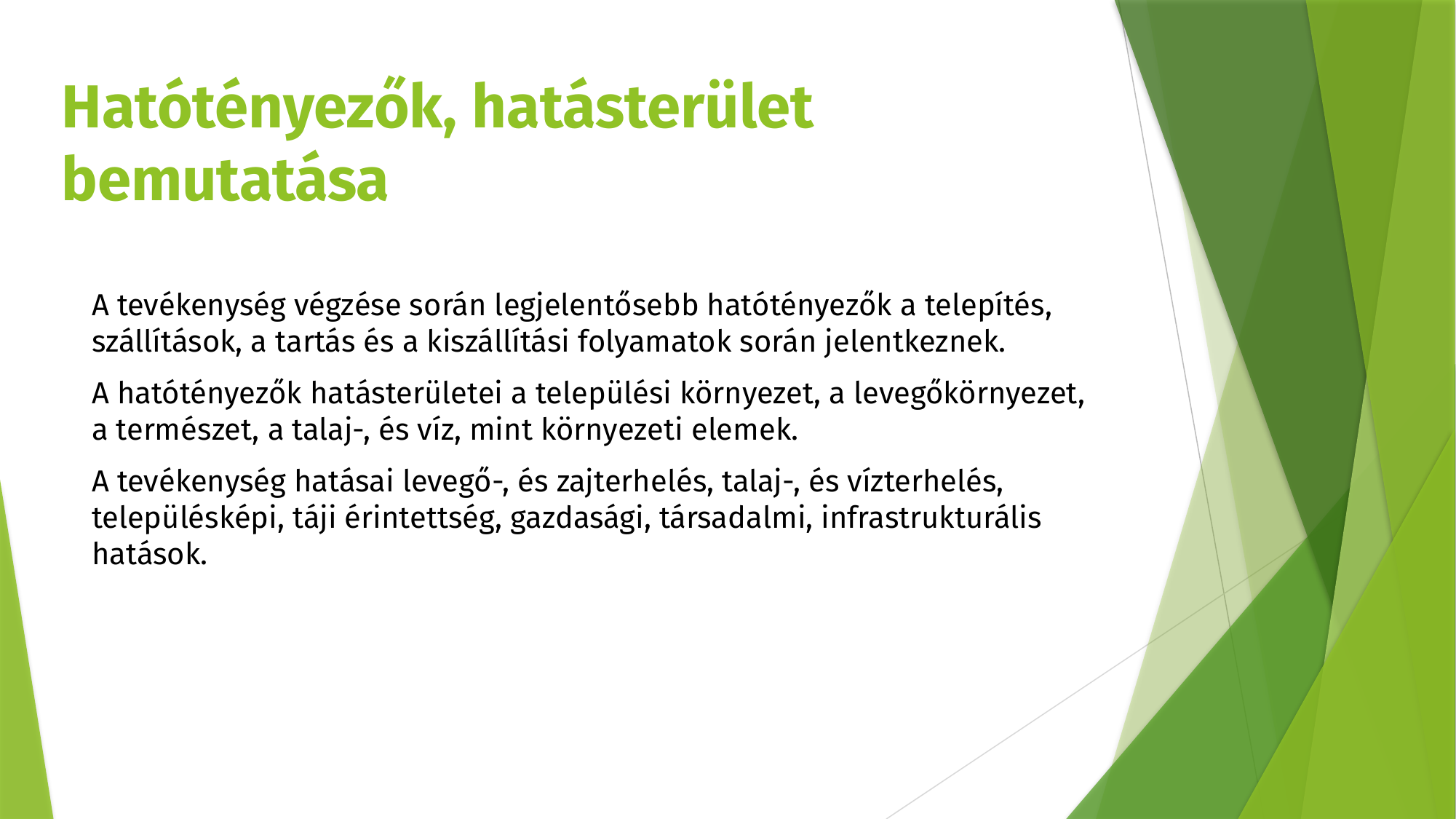

# Hatótényezők, hatásterület bemutatása
A tevékenység végzése során legjelentősebb hatótényezők a telepítés, szállítások, a tartás és a kiszállítási folyamatok során jelentkeznek.
A hatótényezők hatásterületei a települési környezet, a levegőkörnyezet, a természet, a talaj-, és víz, mint környezeti elemek.
A tevékenység hatásai levegő-, és zajterhelés, talaj-, és vízterhelés, településképi, táji érintettség, gazdasági, társadalmi, infrastrukturális hatások.